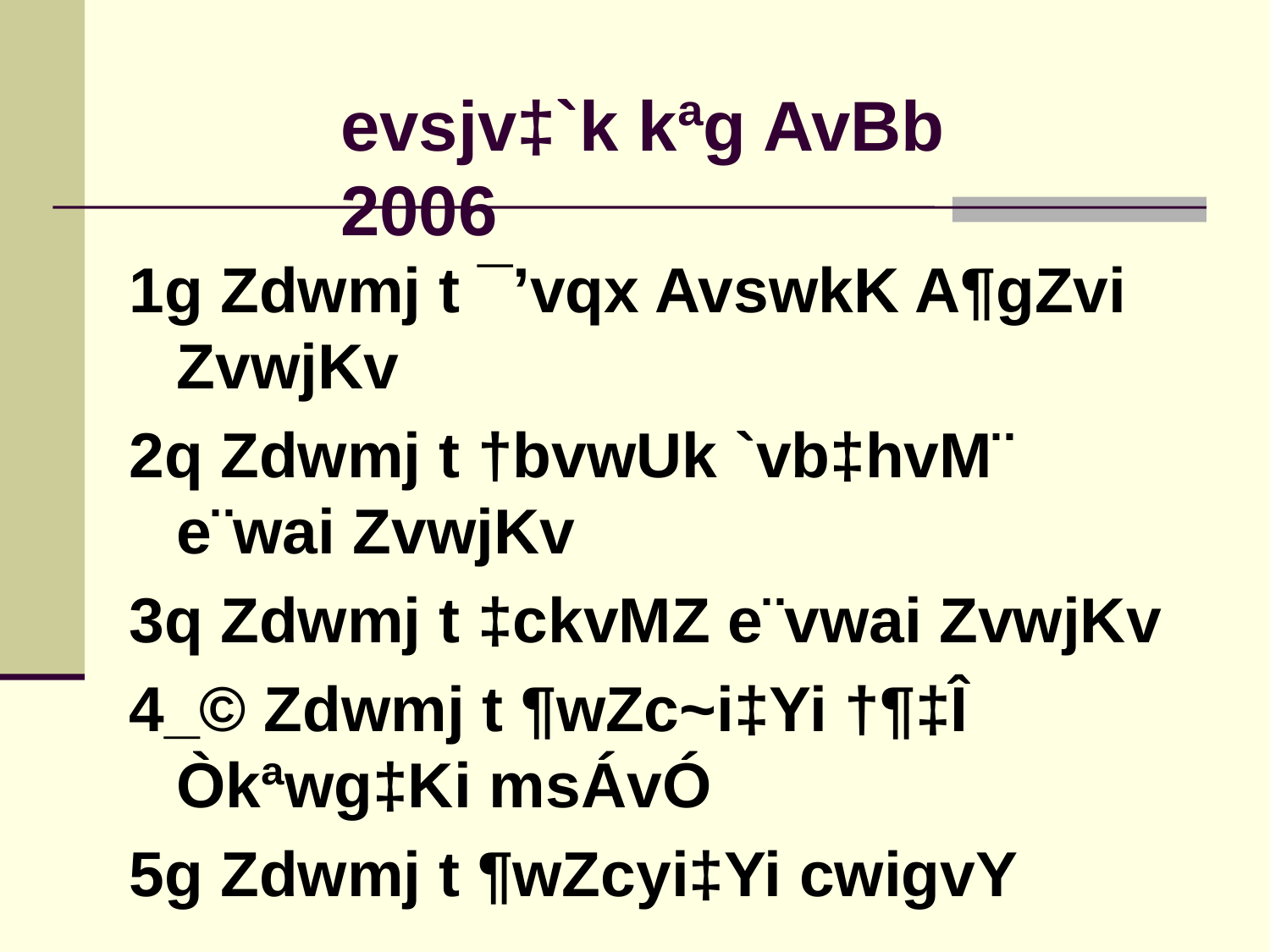

evsjv‡`k kªg AvBb 2006
1g Zdwmj t ¯’vqx AvswkK A¶gZvi ZvwjKv
2q Zdwmj t †bvwUk `vb‡hvM¨ e¨wai ZvwjKv
3q Zdwmj t ‡ckvMZ e¨vwai ZvwjKv
4_© Zdwmj t ¶wZc~i‡Yi †¶‡Î Òkªwg‡Ki msÁvÓ
5g Zdwmj t ¶wZcyi‡Yi cwigvY